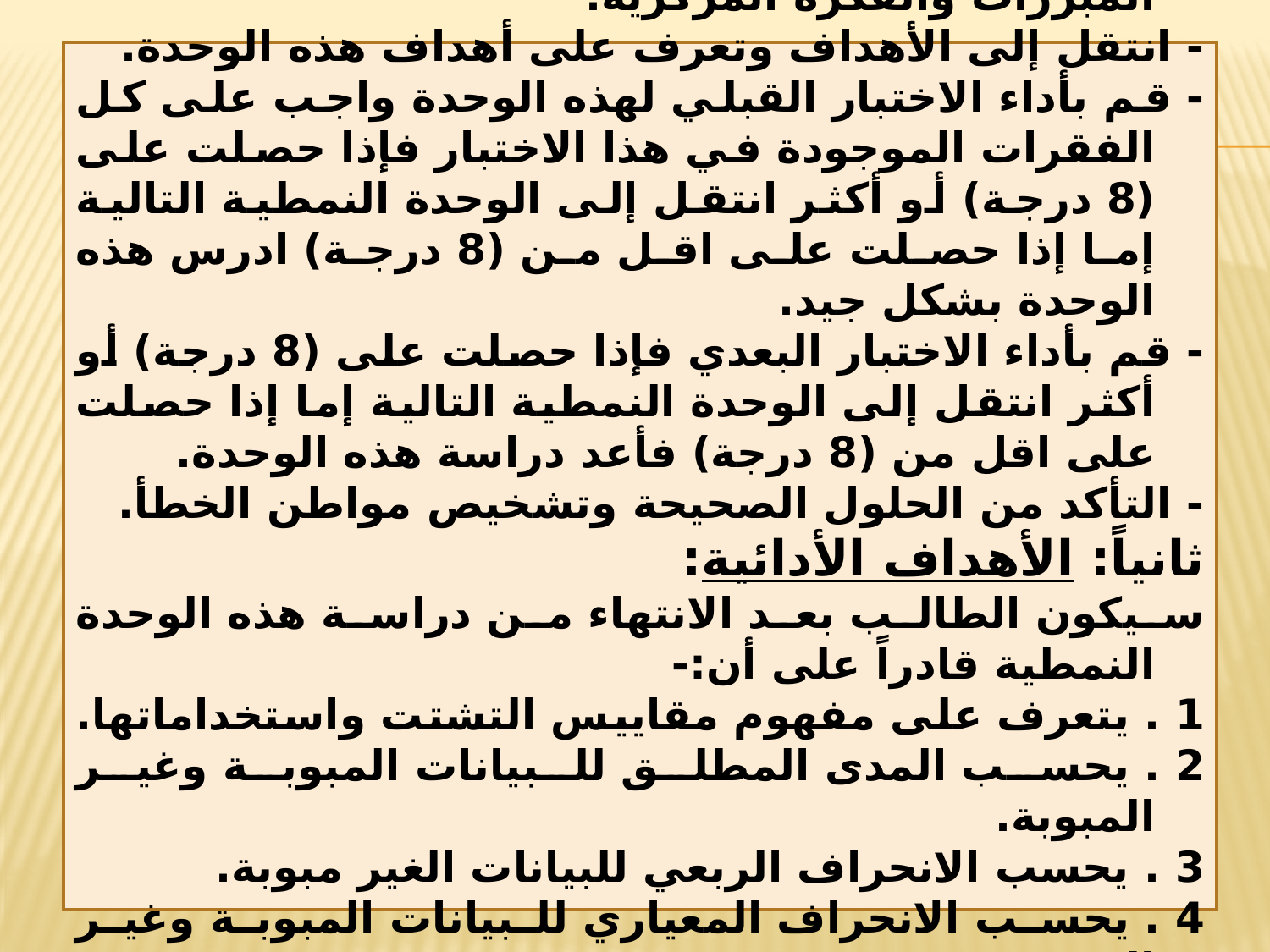

4 . التعليمات:
- ادرس النظرة الشاملة واطلع بشكل جيد على المبررات والفكرة المركزية.
- انتقل إلى الأهداف وتعرف على أهداف هذه الوحدة.
- قم بأداء الاختبار القبلي لهذه الوحدة واجب على كل الفقرات الموجودة في هذا الاختبار فإذا حصلت على (8 درجة) أو أكثر انتقل إلى الوحدة النمطية التالية إما إذا حصلت على اقل من (8 درجة) ادرس هذه الوحدة بشكل جيد.
- قم بأداء الاختبار البعدي فإذا حصلت على (8 درجة) أو أكثر انتقل إلى الوحدة النمطية التالية إما إذا حصلت على اقل من (8 درجة) فأعد دراسة هذه الوحدة.
- التأكد من الحلول الصحيحة وتشخيص مواطن الخطأ.
ثانياً: الأهداف الأدائية:
سيكون الطالب بعد الانتهاء من دراسة هذه الوحدة النمطية قادراً على أن:-
1 . يتعرف على مفهوم مقاييس التشتت واستخداماتها.
2 . يحسب المدى المطلق للبيانات المبوبة وغير المبوبة.
3 . يحسب الانحراف الربعي للبيانات الغير مبوبة.
4 . يحسب الانحراف المعياري للبيانات المبوبة وغير المبوبة.
5 . يحسب الانحراف المتوسط للبيانات المبوبة وغير المبوبة.